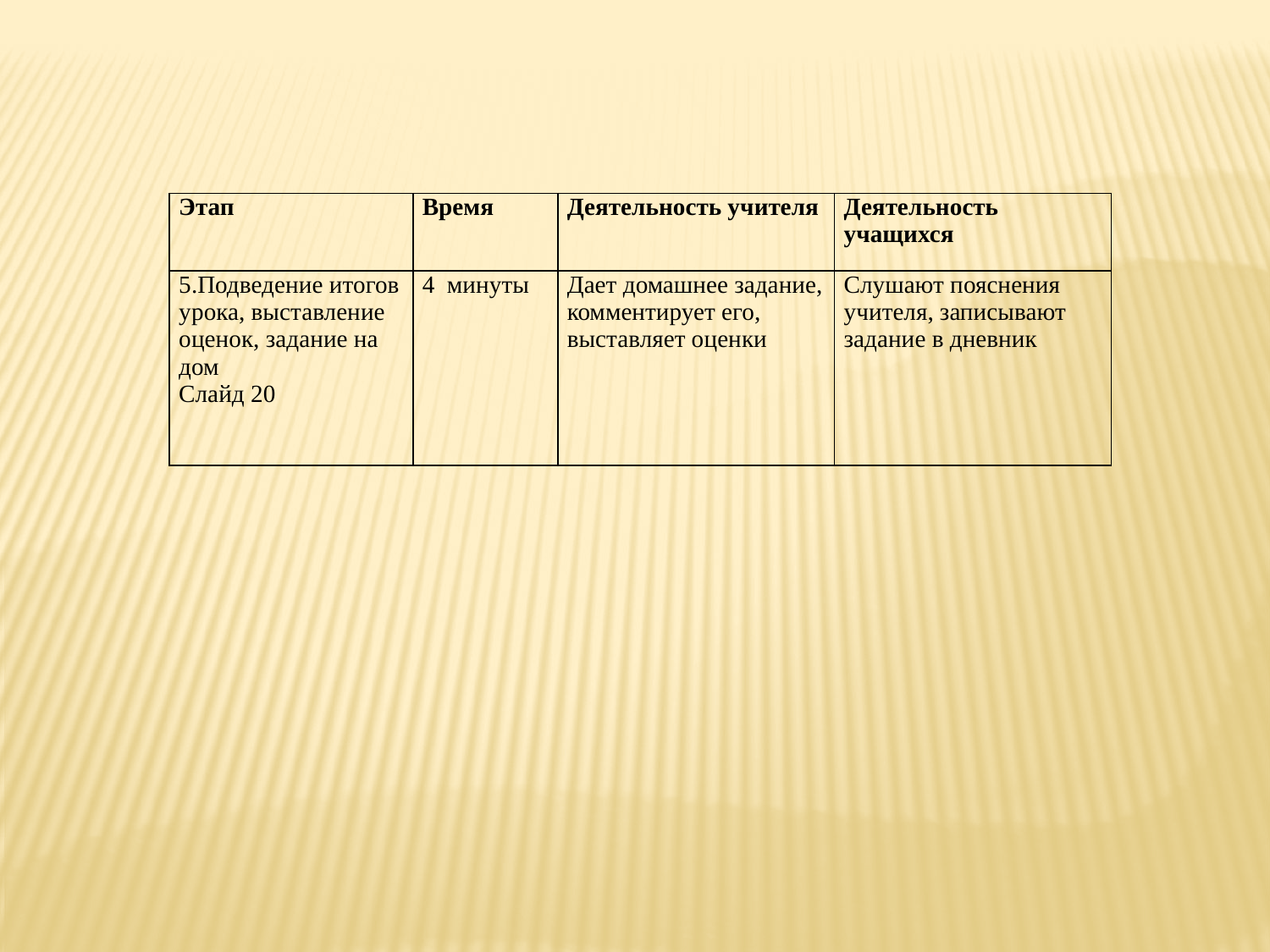

| Этап | Время | Деятельность учителя | Деятельность учащихся |
| --- | --- | --- | --- |
| 5.Подведение итогов урока, выставление оценок, задание на дом Слайд 20 | 4 минуты | Дает домашнее задание, комментирует его, выставляет оценки | Слушают пояснения учителя, записывают задание в дневник |